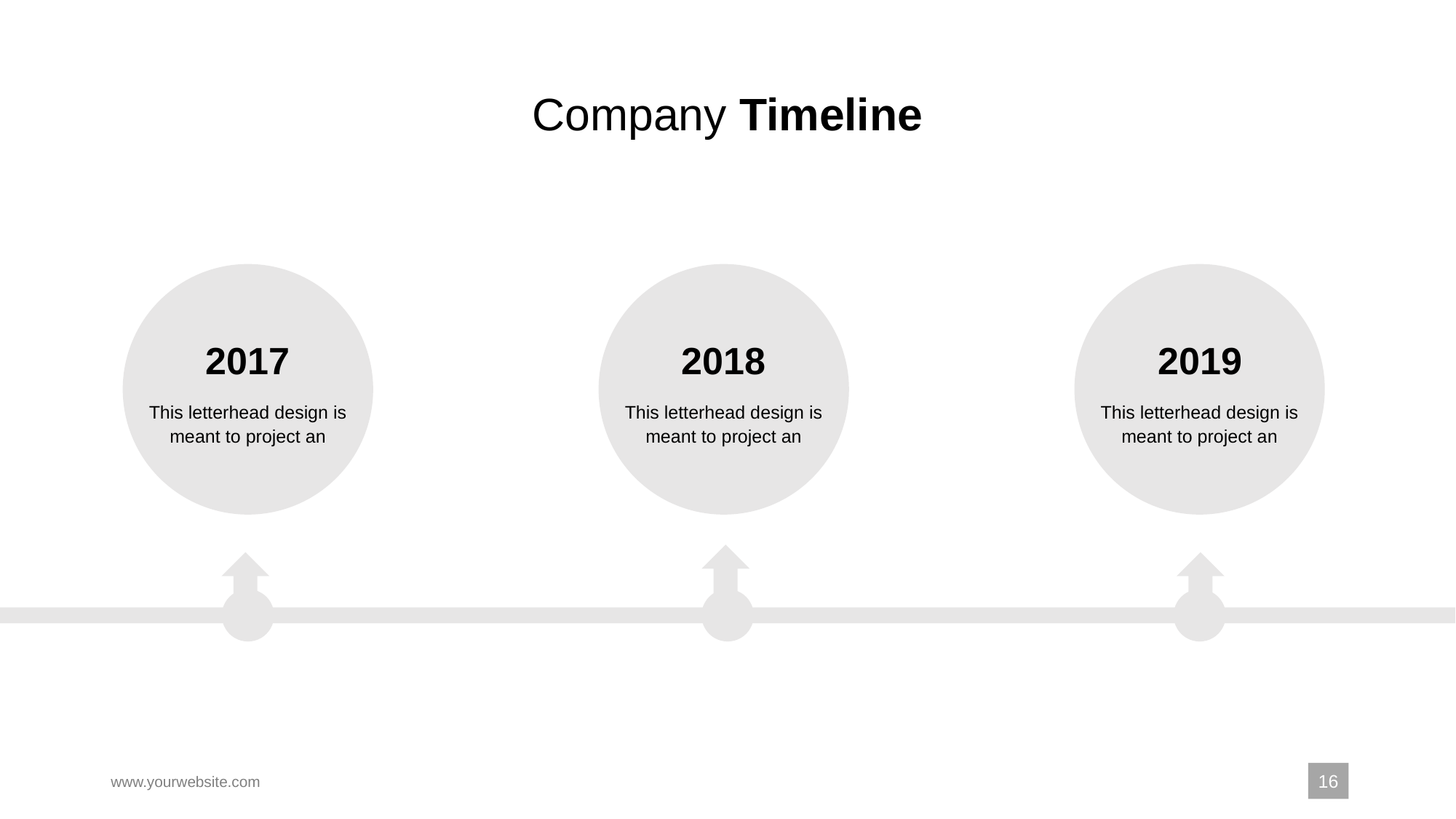

Company Timeline

2017
This letterhead design is meant to project an

2018
This letterhead design is meant to project an

2019
This letterhead design is meant to project an

16
www.yourwebsite.com